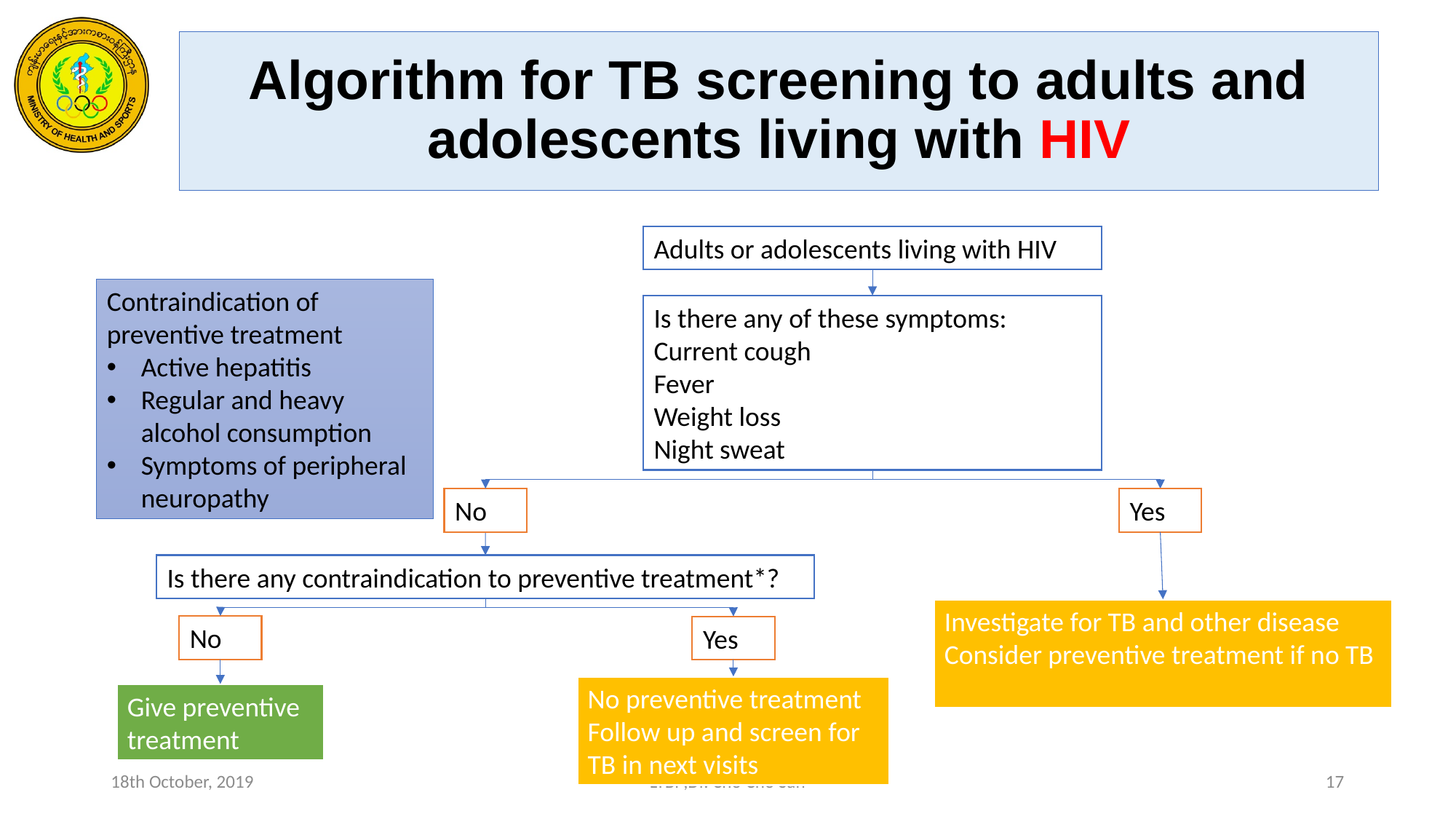

# Algorithm for TB screening to adults and adolescents living with HIV
Adults or adolescents living with HIV
Contraindication of preventive treatment
Active hepatitis
Regular and heavy alcohol consumption
Symptoms of peripheral neuropathy
Is there any of these symptoms:
Current cough
Fever
Weight loss
Night sweat
No
Yes
Is there any contraindication to preventive treatment*?
Investigate for TB and other disease
Consider preventive treatment if no TB

No
Yes
No preventive treatment
Follow up and screen for TB in next visits
Give preventive treatment
18th October, 2019
LTBI ,Dr. Cho Cho San
17